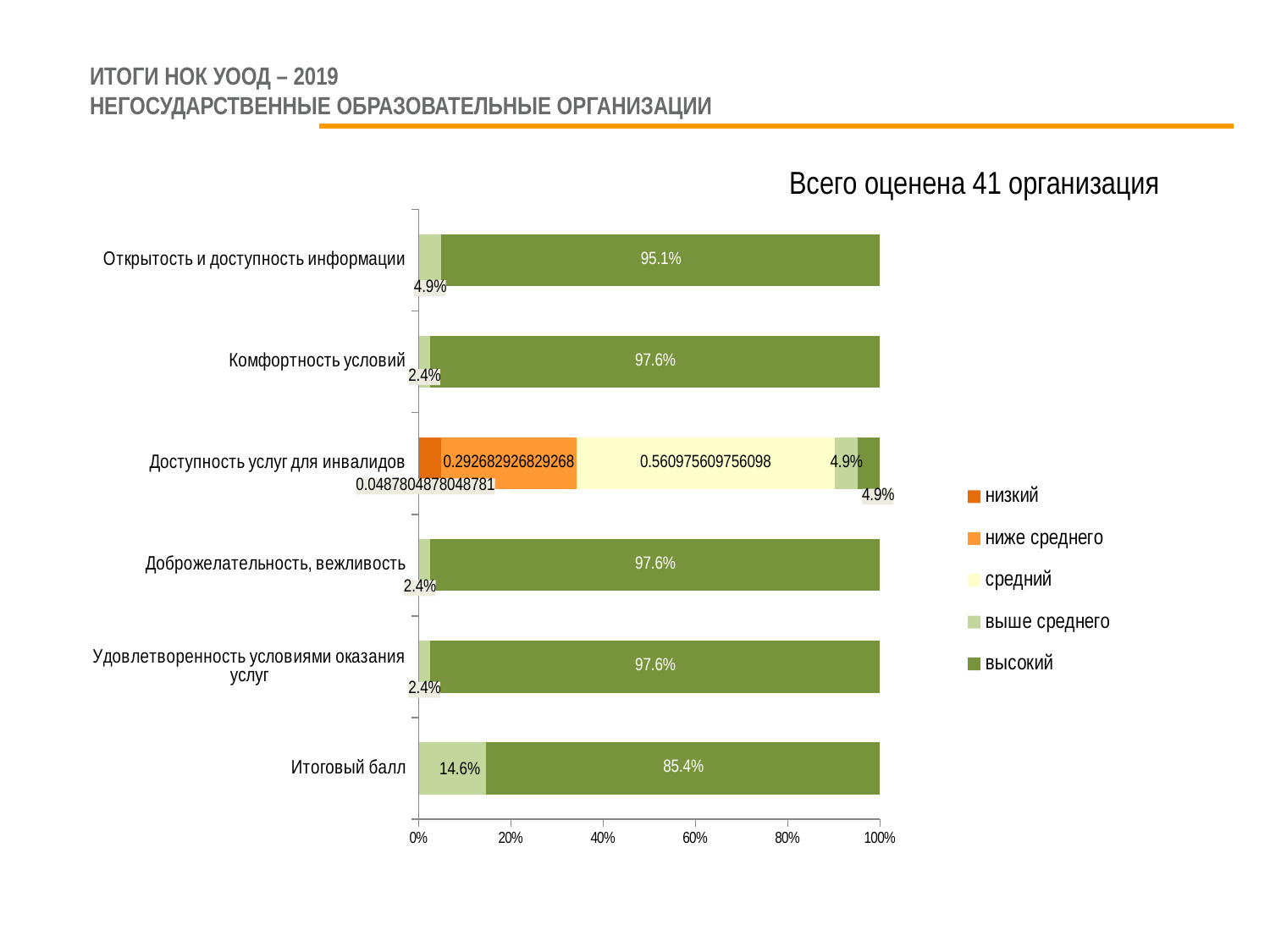

# ИТОГИ НОК УООД – 2019 Негосударственные образовательные организации
Всего оценена 41 организация

### Chart

| Category | низкий | ниже среднего | средний | выше среднего | высокий |
|---|---|---|---|---|---|
| Открытость и доступность информации | None | None | None | 0.04878048780487805 | 0.9512195121951219 |
| Комфортность условий | None | None | None | 0.024390243902439025 | 0.975609756097561 |
| Доступность услуг для инвалидов | 0.04878048780487805 | 0.2926829268292683 | 0.5609756097560976 | 0.04878048780487805 | 0.04878048780487805 |
| Доброжелательность, вежливость | None | None | None | 0.024390243902439025 | 0.975609756097561 |
| Удовлетворенность условиями оказания услуг | None | None | None | 0.024390243902439025 | 0.975609756097561 |
| Итоговый балл | None | None | None | 0.14634146341463414 | 0.8536585365853658 |